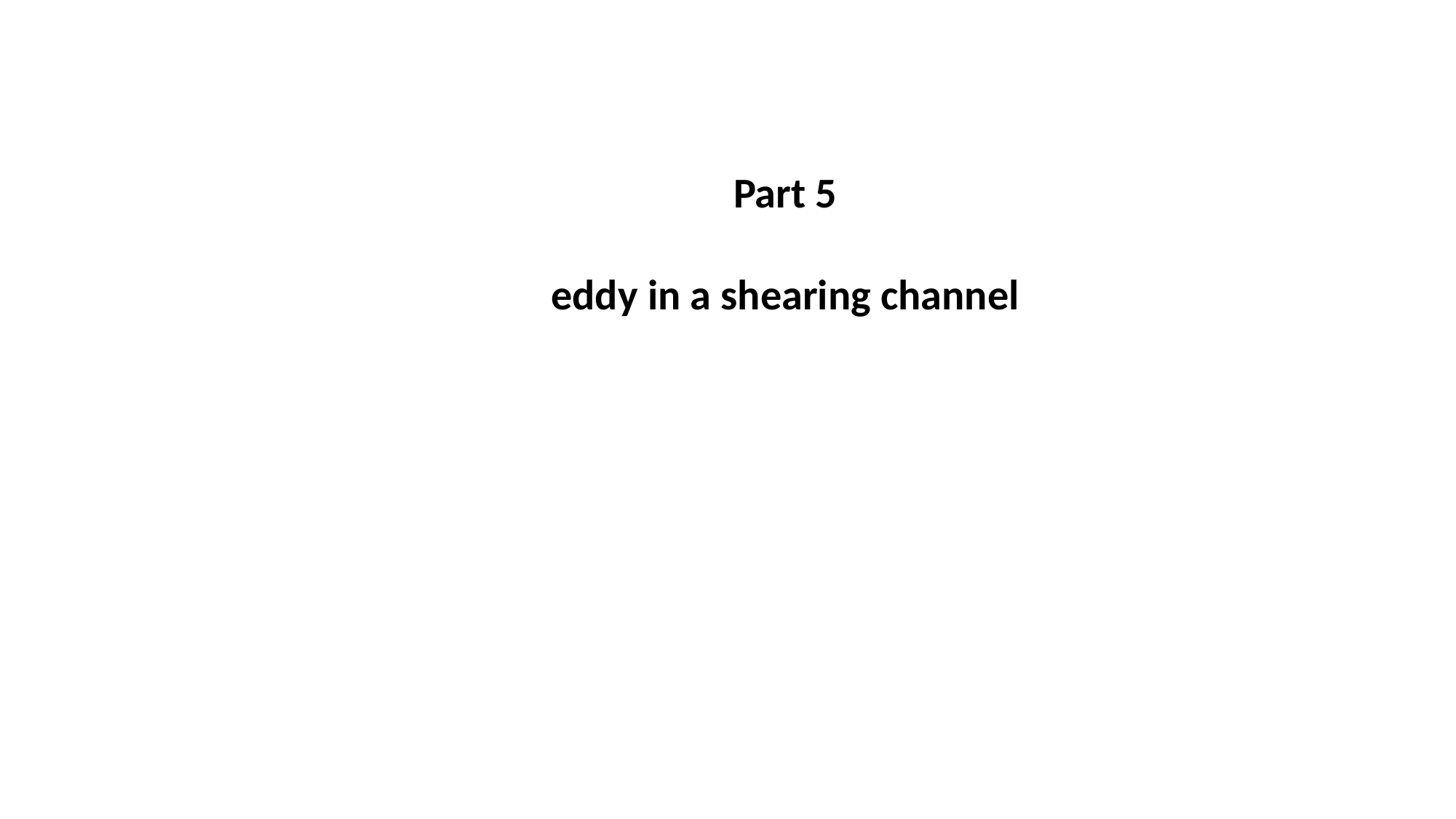

Part 5

eddy in a shearing channel